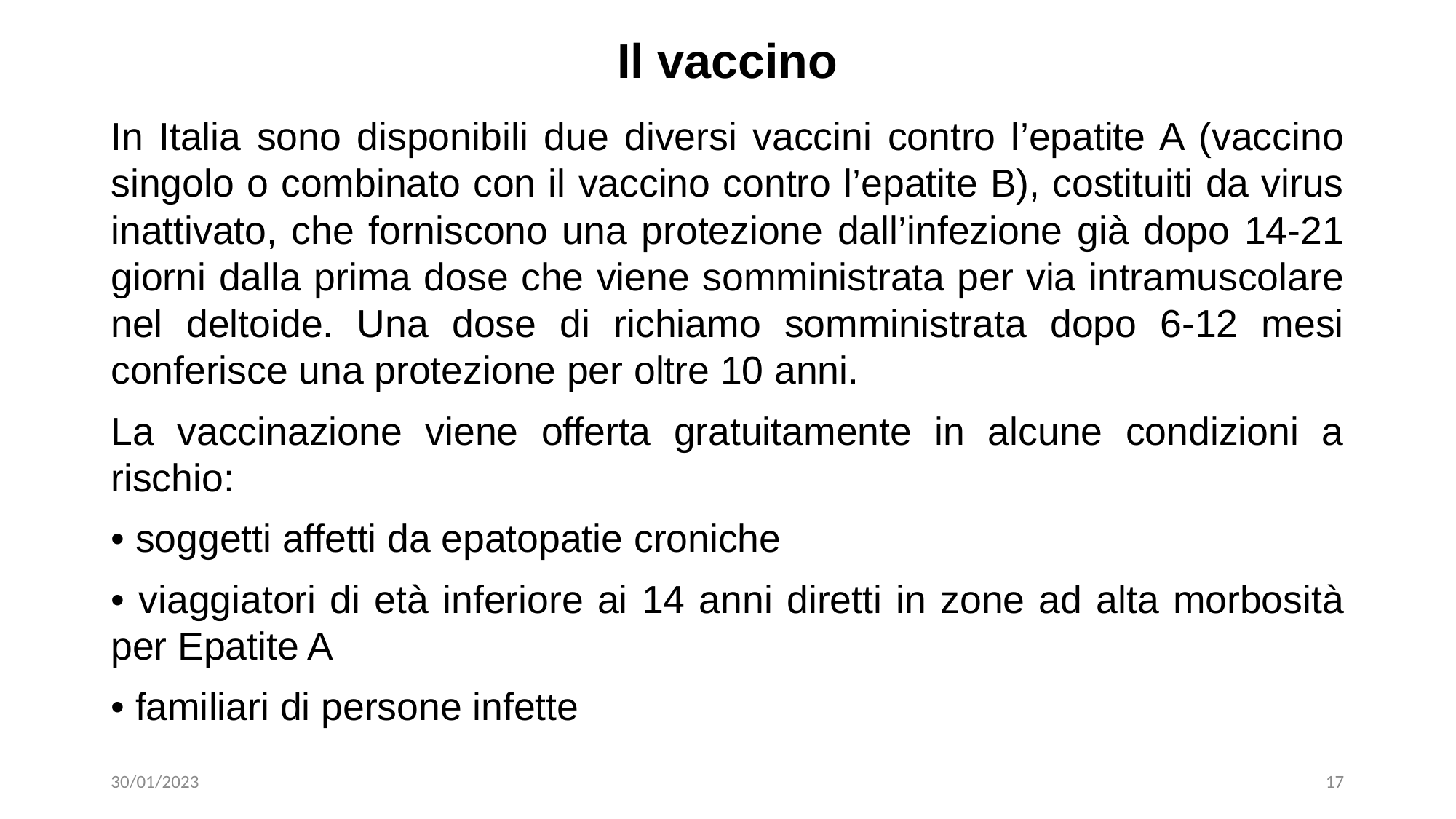

# Il vaccino
In Italia sono disponibili due diversi vaccini contro l’epatite A (vaccino singolo o combinato con il vaccino contro l’epatite B), costituiti da virus inattivato, che forniscono una protezione dall’infezione già dopo 14-21 giorni dalla prima dose che viene somministrata per via intramuscolare nel deltoide. Una dose di richiamo somministrata dopo 6-12 mesi conferisce una protezione per oltre 10 anni.
La vaccinazione viene offerta gratuitamente in alcune condizioni a rischio:
• soggetti affetti da epatopatie croniche
• viaggiatori di età inferiore ai 14 anni diretti in zone ad alta morbosità per Epatite A
• familiari di persone infette
30/01/2023

17